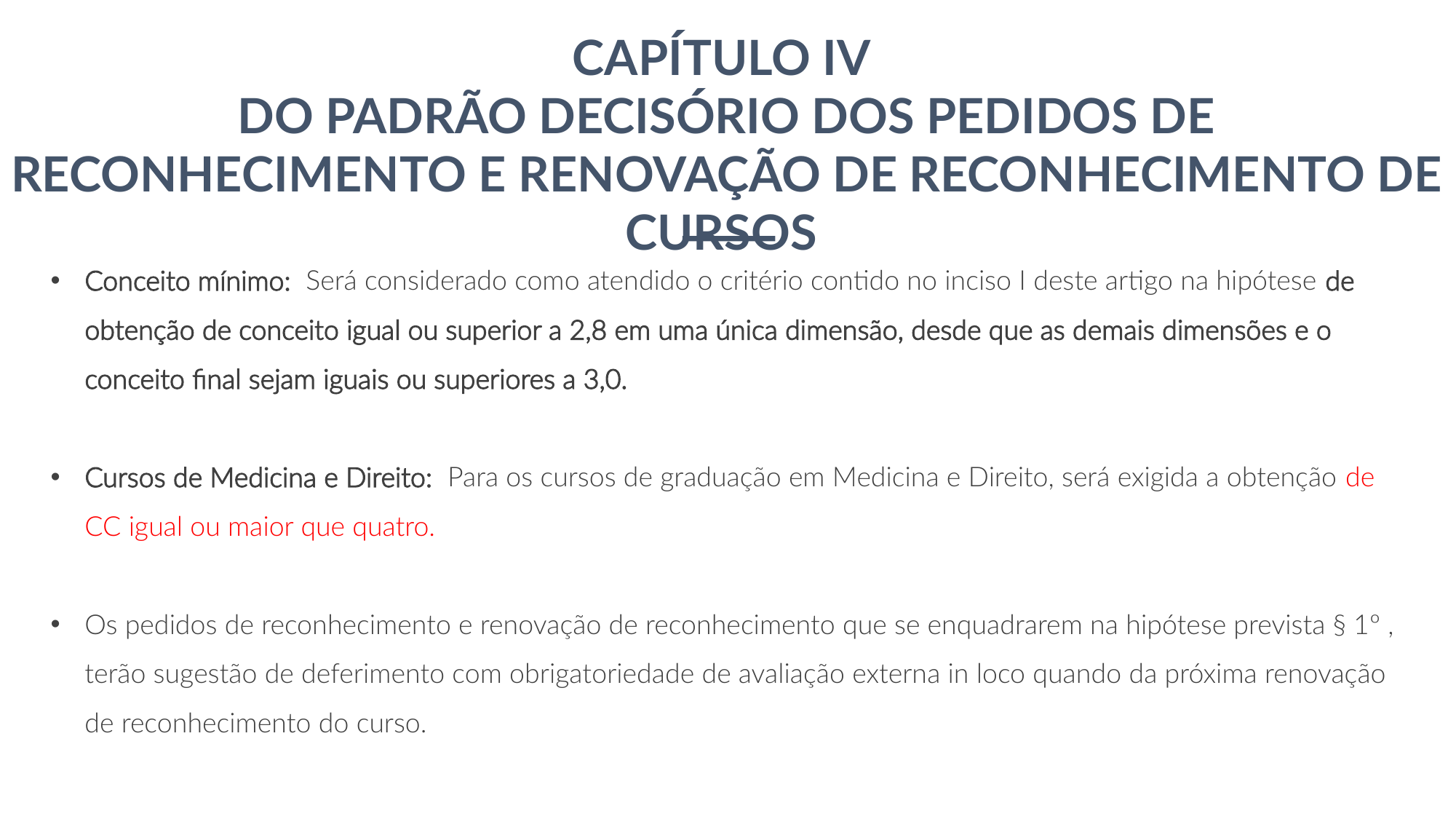

CAPÍTULO IV
DO PADRÃO DECISÓRIO DOS PEDIDOS DE RECONHECIMENTO E RENOVAÇÃO DE RECONHECIMENTO DE CURSOS

Conceito mínimo:  Será considerado como atendido o critério contido no inciso I deste artigo na hipótese de obtenção de conceito igual ou superior a 2,8 em uma única dimensão, desde que as demais dimensões e o conceito final sejam iguais ou superiores a 3,0.

Cursos de Medicina e Direito:  Para os cursos de graduação em Medicina e Direito, será exigida a obtenção de CC igual ou maior que quatro.

Os pedidos de reconhecimento e renovação de reconhecimento que se enquadrarem na hipótese prevista § 1º , terão sugestão de deferimento com obrigatoriedade de avaliação externa in loco quando da próxima renovação de reconhecimento do curso.